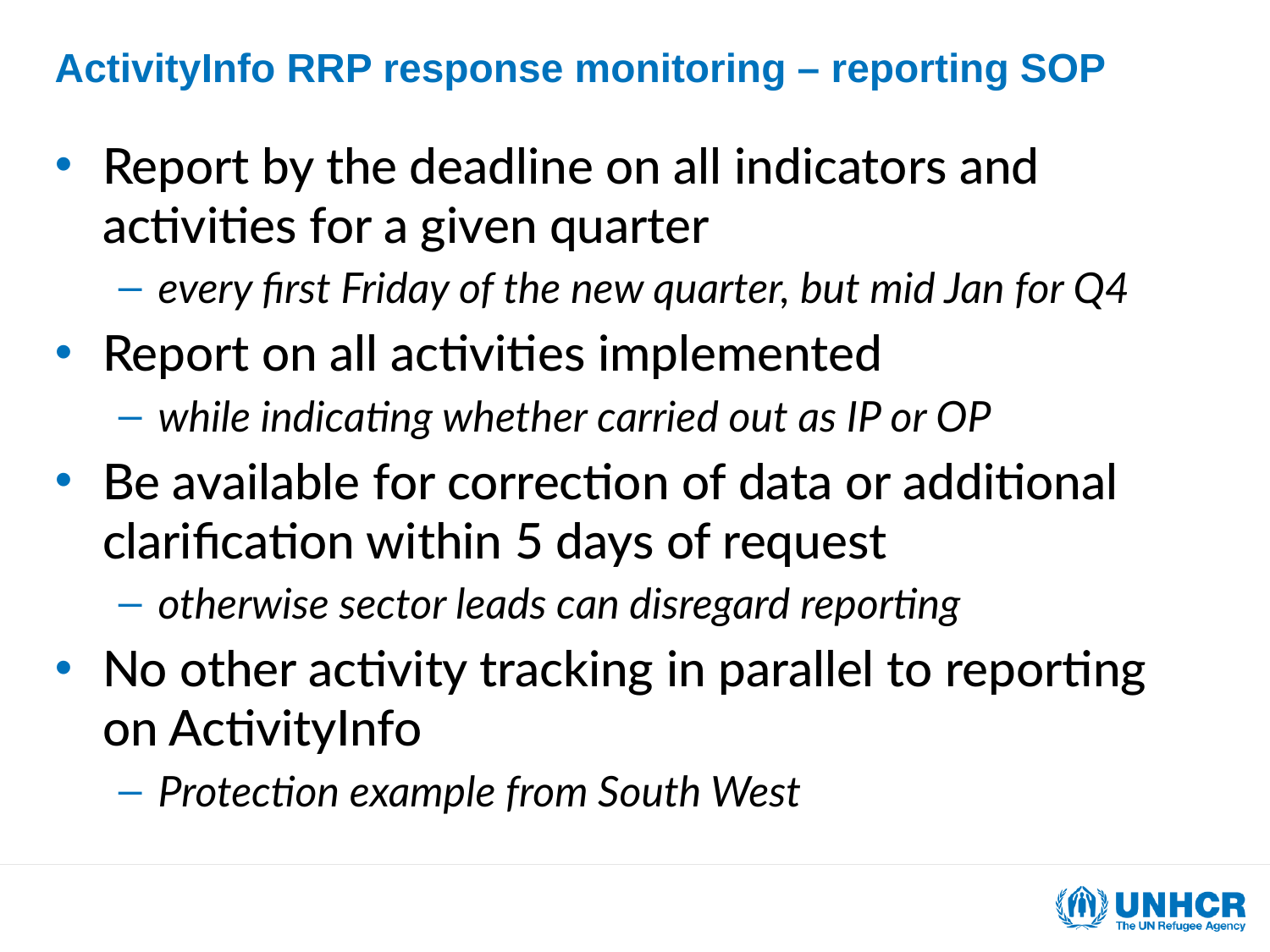

ActivityInfo RRP response monitoring – reporting SOP
Report by the deadline on all indicators and activities for a given quarter
every first Friday of the new quarter, but mid Jan for Q4
Report on all activities implemented
while indicating whether carried out as IP or OP
Be available for correction of data or additional clarification within 5 days of request
otherwise sector leads can disregard reporting
No other activity tracking in parallel to reporting on ActivityInfo
Protection example from South West